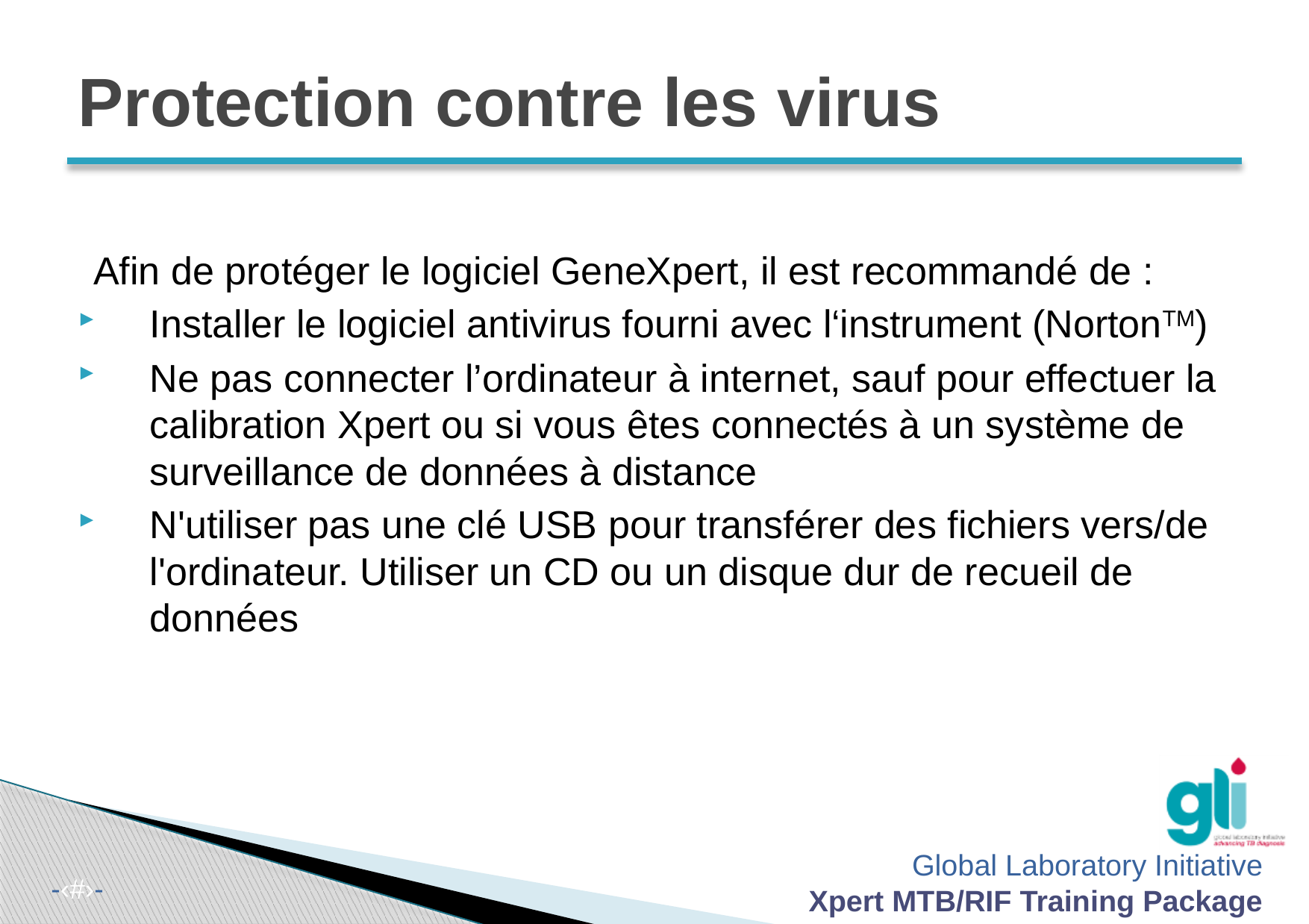

# Protection contre les virus
Afin de protéger le logiciel GeneXpert, il est recommandé de :
Installer le logiciel antivirus fourni avec l‘instrument (NortonTM)
Ne pas connecter l’ordinateur à internet, sauf pour effectuer la calibration Xpert ou si vous êtes connectés à un système de surveillance de données à distance
N'utiliser pas une clé USB pour transférer des fichiers vers/de l'ordinateur. Utiliser un CD ou un disque dur de recueil de données